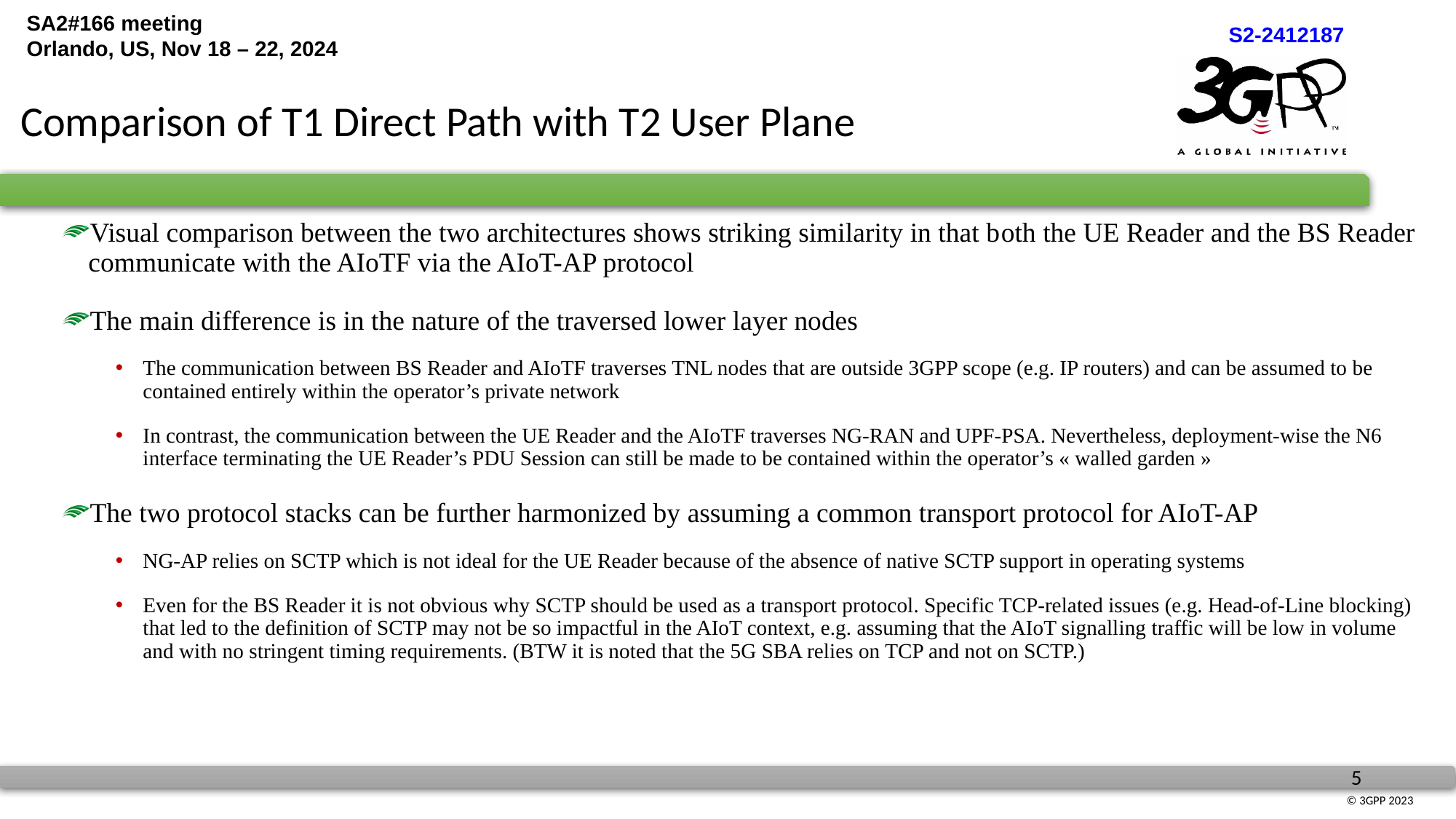

# Comparison of T1 Direct Path with T2 User Plane
Visual comparison between the two architectures shows striking similarity in that both the UE Reader and the BS Reader communicate with the AIoTF via the AIoT-AP protocol
The main difference is in the nature of the traversed lower layer nodes
The communication between BS Reader and AIoTF traverses TNL nodes that are outside 3GPP scope (e.g. IP routers) and can be assumed to be contained entirely within the operator’s private network
In contrast, the communication between the UE Reader and the AIoTF traverses NG-RAN and UPF-PSA. Nevertheless, deployment-wise the N6 interface terminating the UE Reader’s PDU Session can still be made to be contained within the operator’s « walled garden »
The two protocol stacks can be further harmonized by assuming a common transport protocol for AIoT-AP
NG-AP relies on SCTP which is not ideal for the UE Reader because of the absence of native SCTP support in operating systems
Even for the BS Reader it is not obvious why SCTP should be used as a transport protocol. Specific TCP-related issues (e.g. Head-of-Line blocking) that led to the definition of SCTP may not be so impactful in the AIoT context, e.g. assuming that the AIoT signalling traffic will be low in volume and with no stringent timing requirements. (BTW it is noted that the 5G SBA relies on TCP and not on SCTP.)